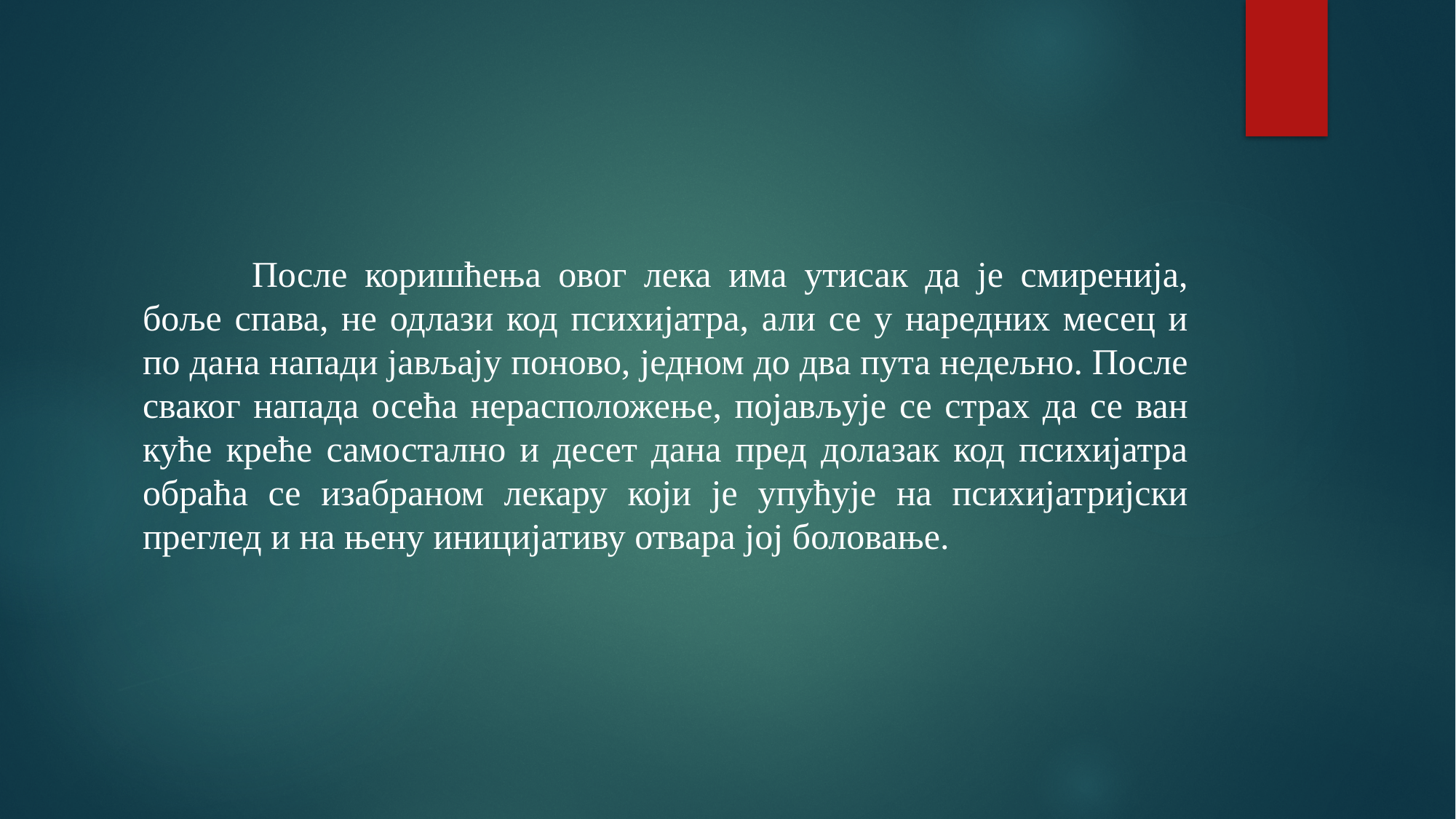

После коришћења овог лека има утисак да је смиренија, боље спава, не одлази код психијатра, али се у наредних месец и по дана напади јављају поново, једном до два пута недељно. После сваког напада осећа нерасположење, појављује се страх да се ван куће креће самостално и десет дана пред долазак код психијатра обраћа се изабраном лекару који је упућује на психијатријски преглед и на њену иницијативу отвара јој боловање.